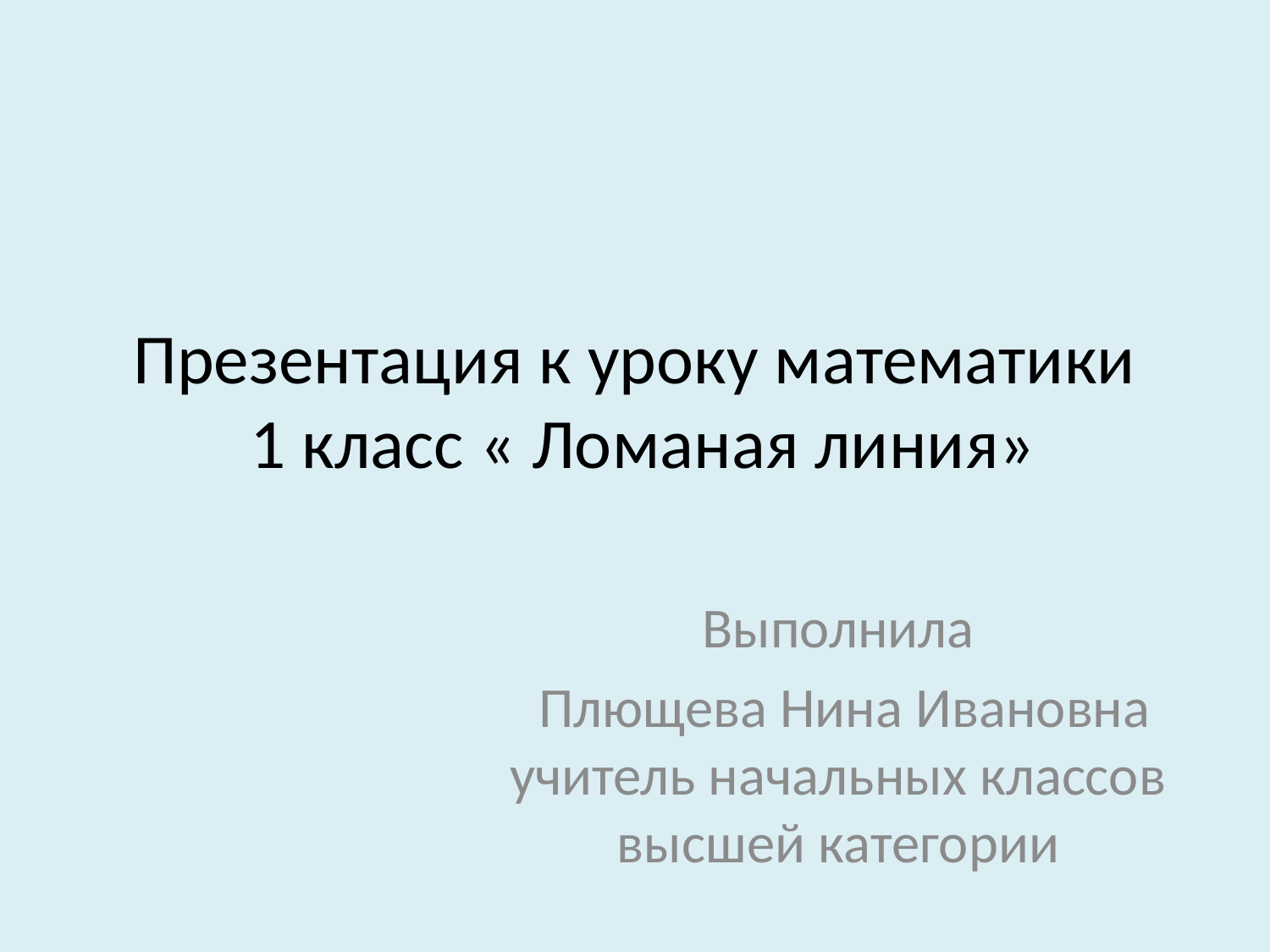

# Презентация к уроку математики 1 класс « Ломаная линия»
Выполнила
 Плющева Нина Ивановна учитель начальных классов высшей категории